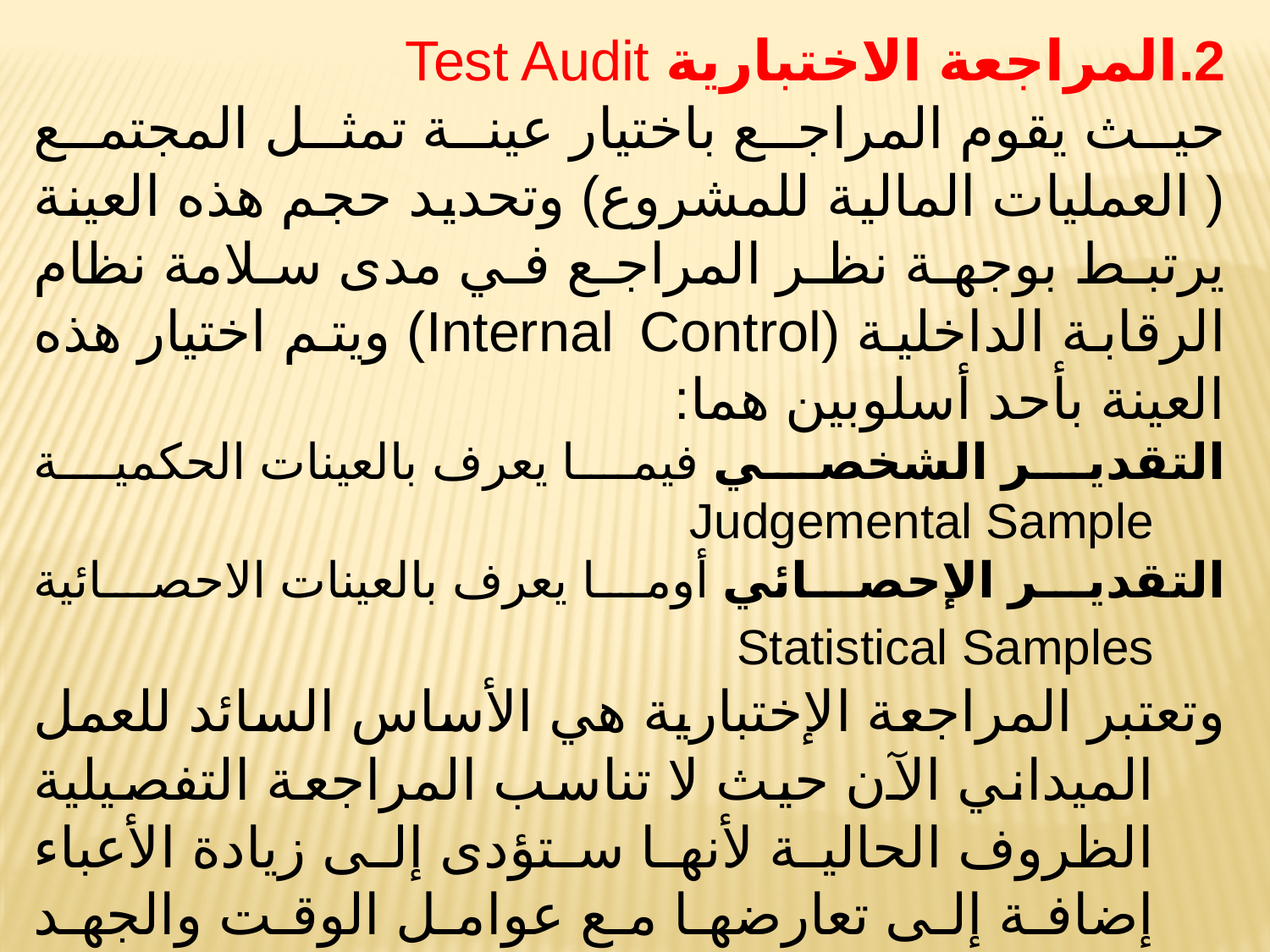

2.المراجعة الاختبارية Test Audit
حيث يقوم المراجع باختيار عينة تمثل المجتمع ( العمليات المالية للمشروع) وتحديد حجم هذه العينة يرتبط بوجهة نظر المراجع في مدى سلامة نظام الرقابة الداخلية (Internal Control) ويتم اختيار هذه العينة بأحد أسلوبين هما:
التقدير الشخصي فيما يعرف بالعينات الحكمية Judgemental Sample
التقدير الإحصائي أوما يعرف بالعينات الاحصائية Statistical Samples
وتعتبر المراجعة الإختبارية هي الأساس السائد للعمل الميداني الآن حيث لا تناسب المراجعة التفصيلية الظروف الحالية لأنها ستؤدى إلى زيادة الأعباء إضافة إلى تعارضها مع عوامل الوقت والجهد والتكلفة